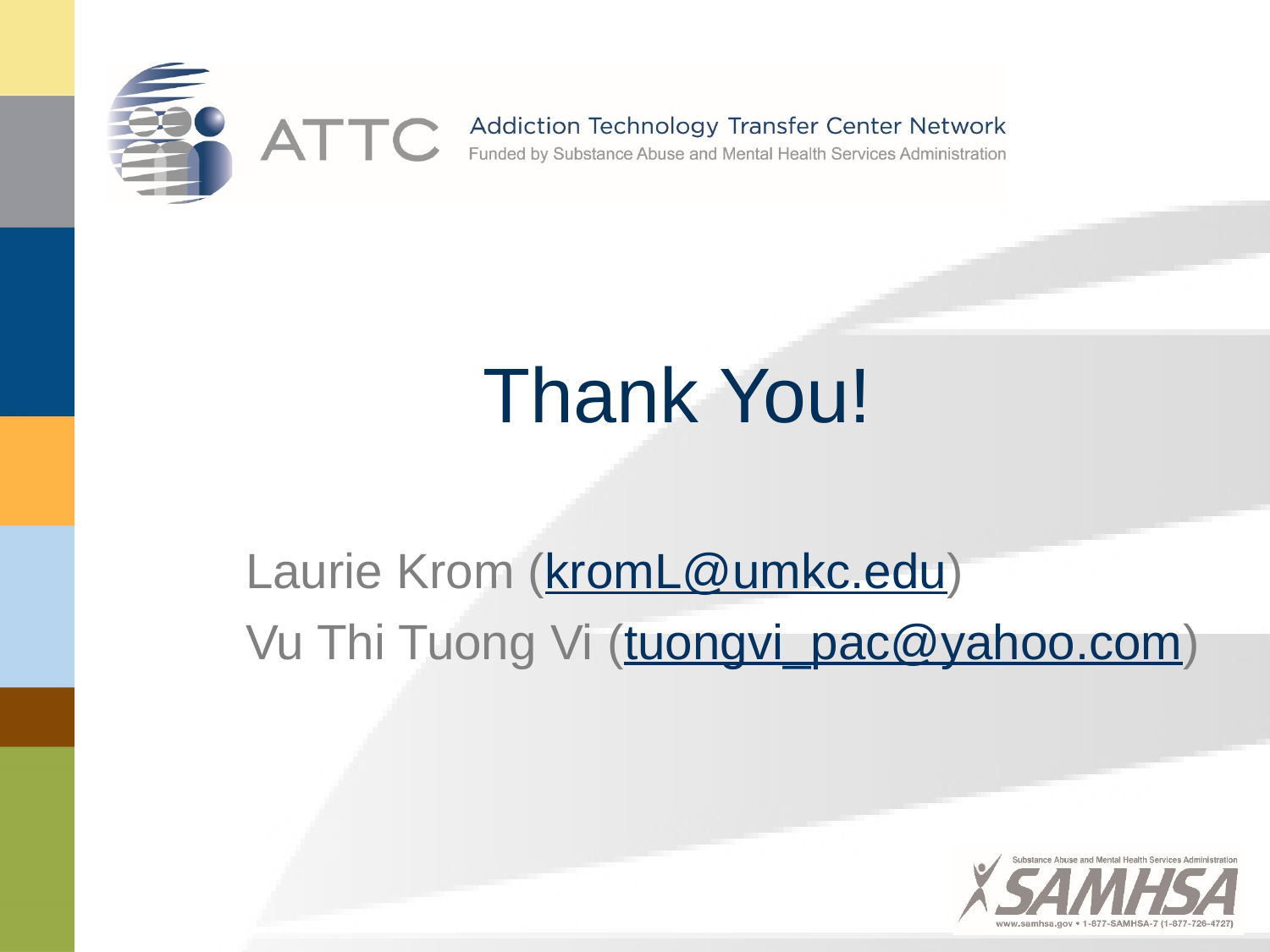

# Thank You!
Laurie Krom (kromL@umkc.edu)
Vu Thi Tuong Vi (tuongvi_pac@yahoo.com)